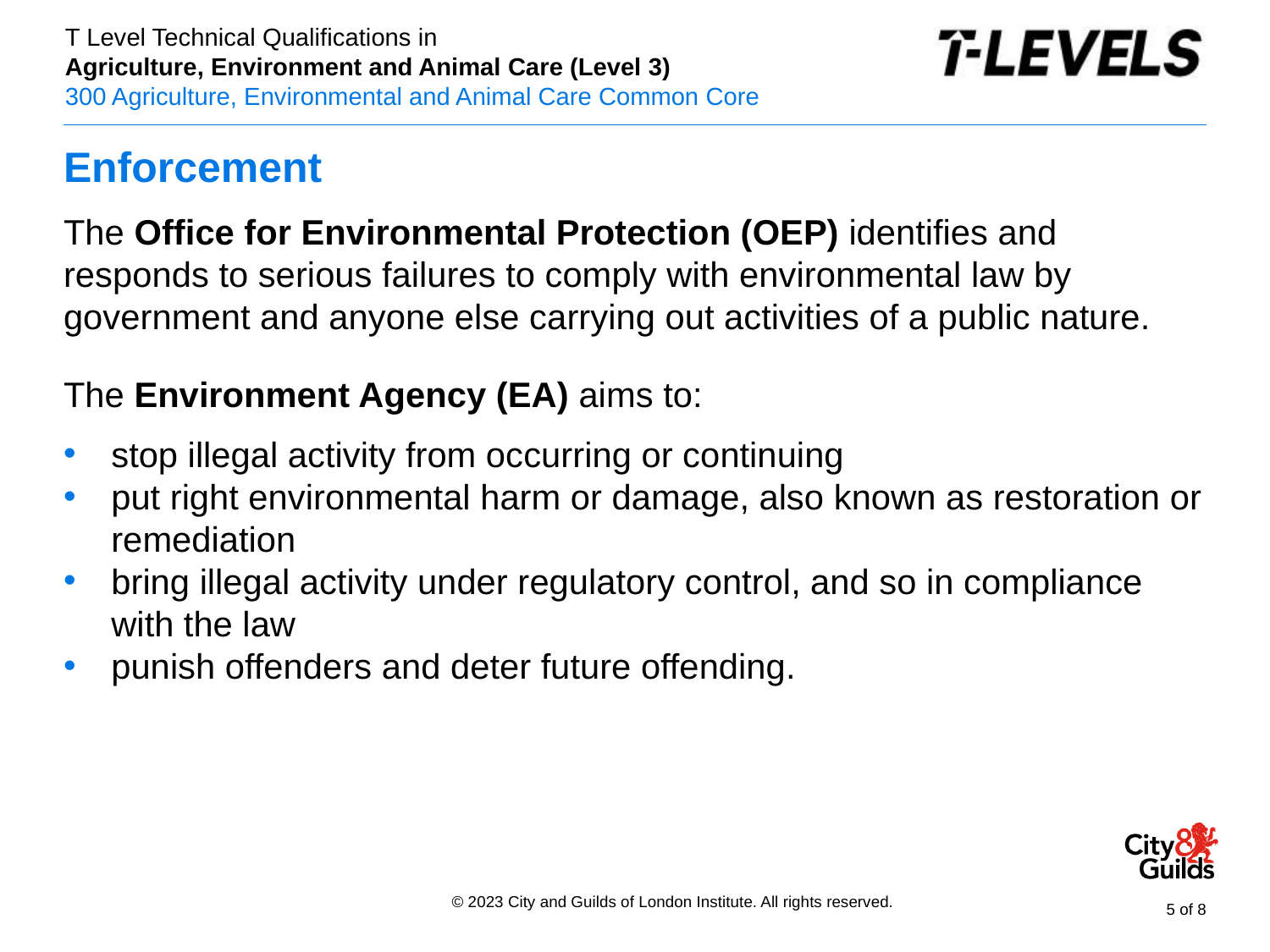

# Enforcement
The Office for Environmental Protection (OEP) identifies and responds to serious failures to comply with environmental law by government and anyone else carrying out activities of a public nature.
The Environment Agency (EA) aims to:
stop illegal activity from occurring or continuing
put right environmental harm or damage, also known as restoration or remediation
bring illegal activity under regulatory control, and so in compliance with the law
punish offenders and deter future offending.